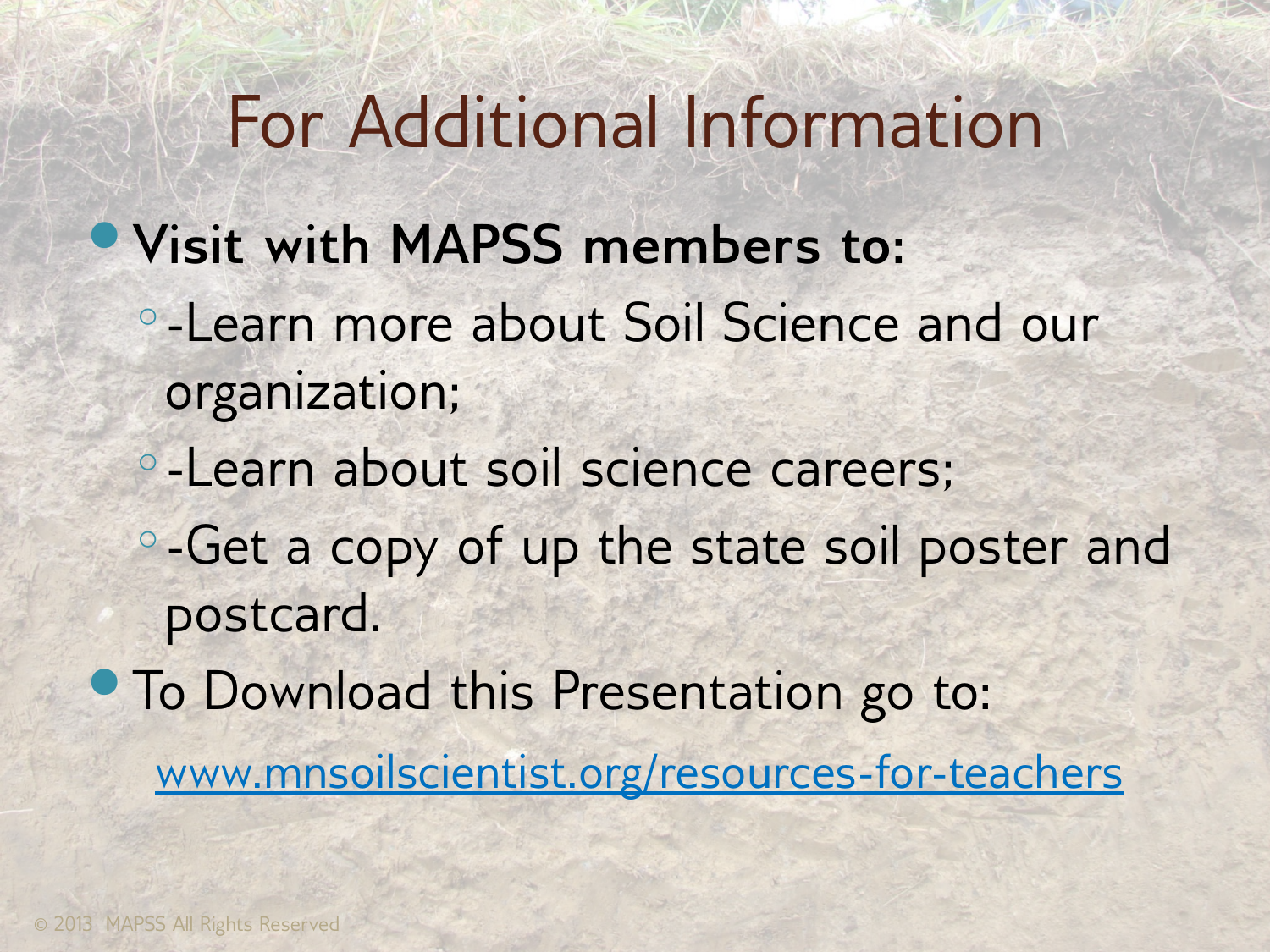

# For Additional Information
Visit with MAPSS members to:
-Learn more about Soil Science and our   organization;
-Learn about soil science careers;
-Get a copy of up the state soil poster and postcard.
To Download this Presentation go to:
    www.mnsoilscientist.org/resources-for-teachers

© 2013  MAPSS All Rights Reserved
24